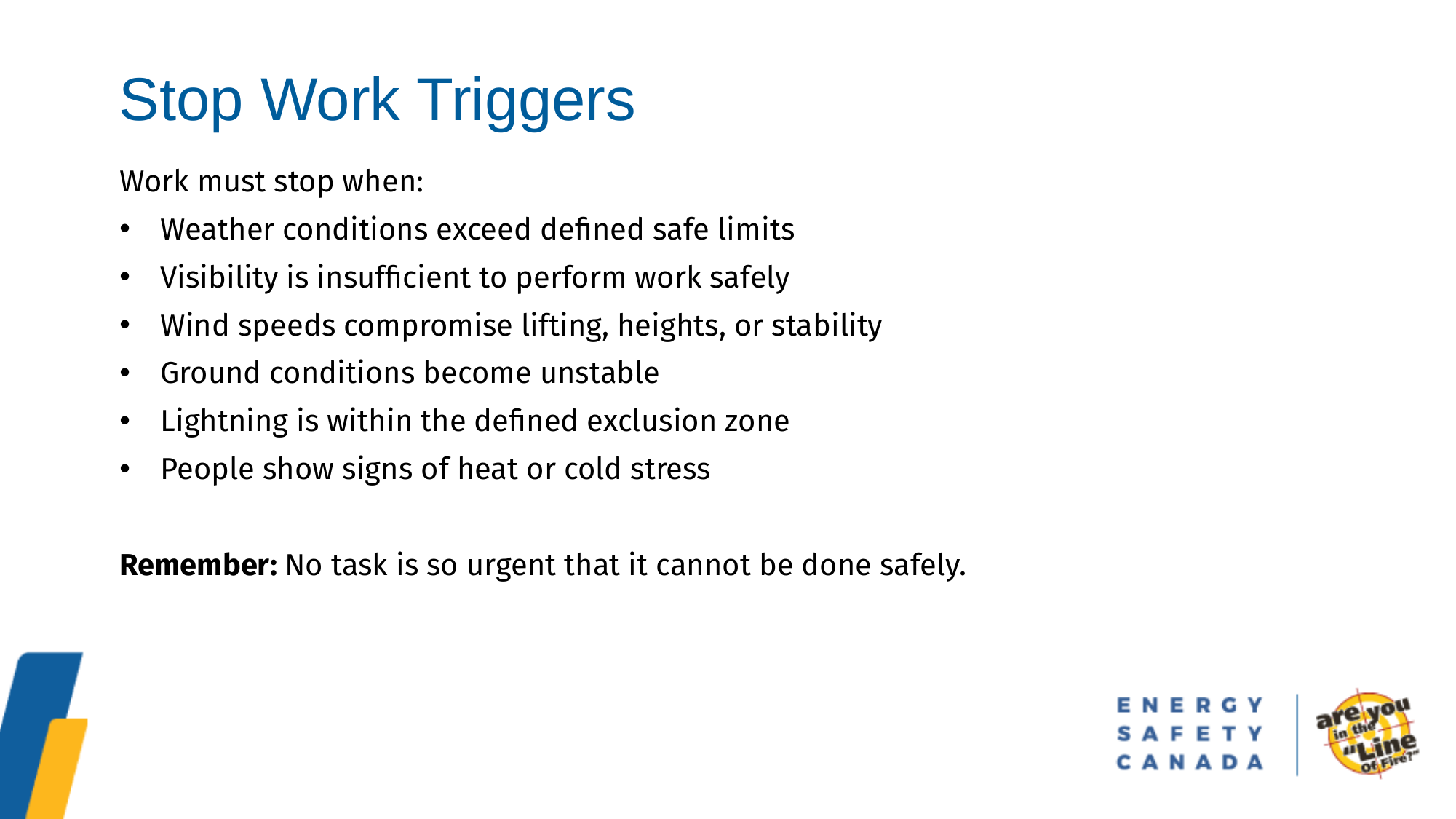

Stop Work Triggers
Work must stop when:
Weather conditions exceed defined safe limits
Visibility is insufficient to perform work safely
Wind speeds compromise lifting, heights, or stability
Ground conditions become unstable
Lightning is within the defined exclusion zone
People show signs of heat or cold stress

Remember: No task is so urgent that it cannot be done safely.